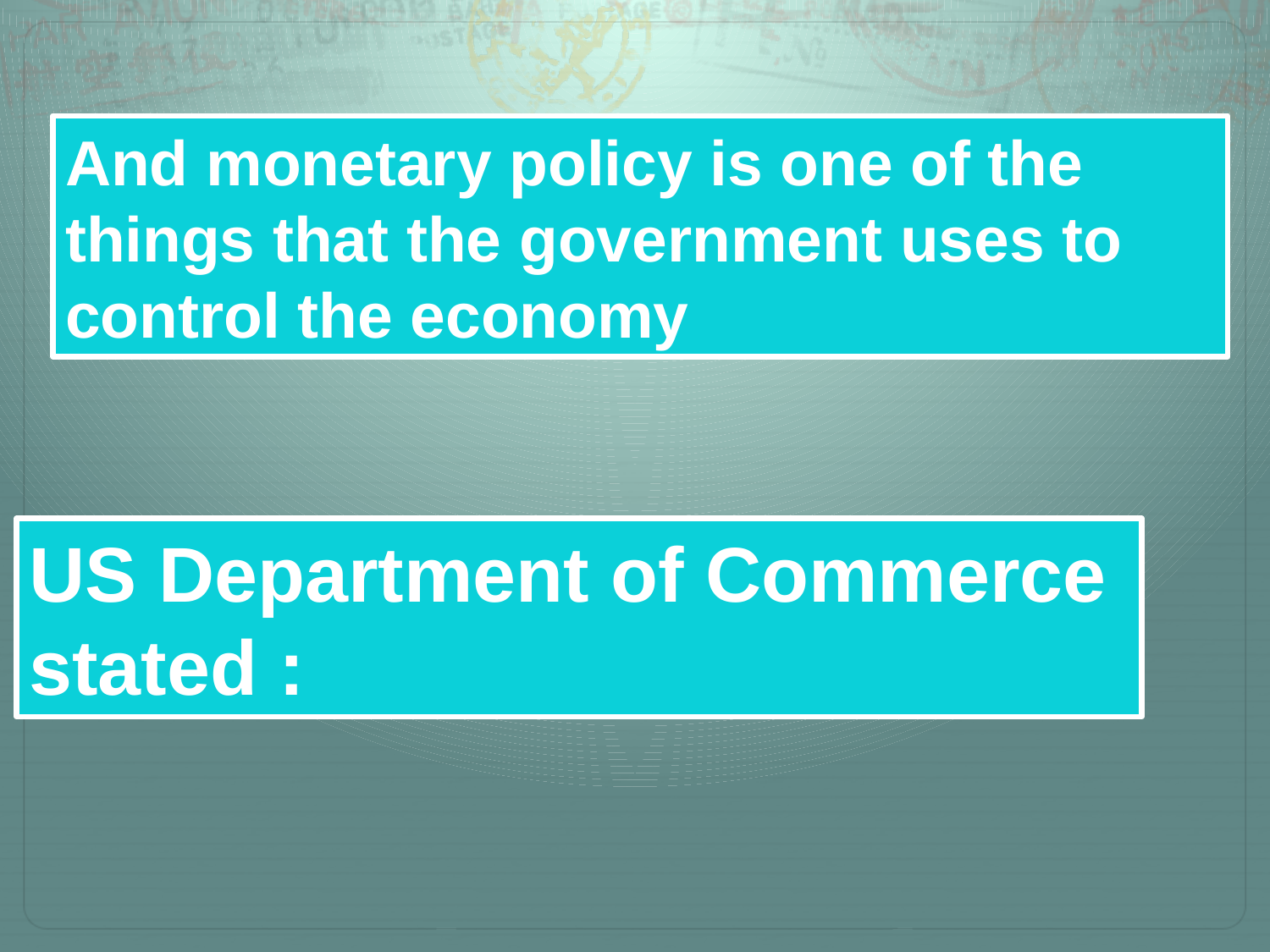

And monetary policy is one of the things that the government uses to control the economy
US Department of Commerce
stated :